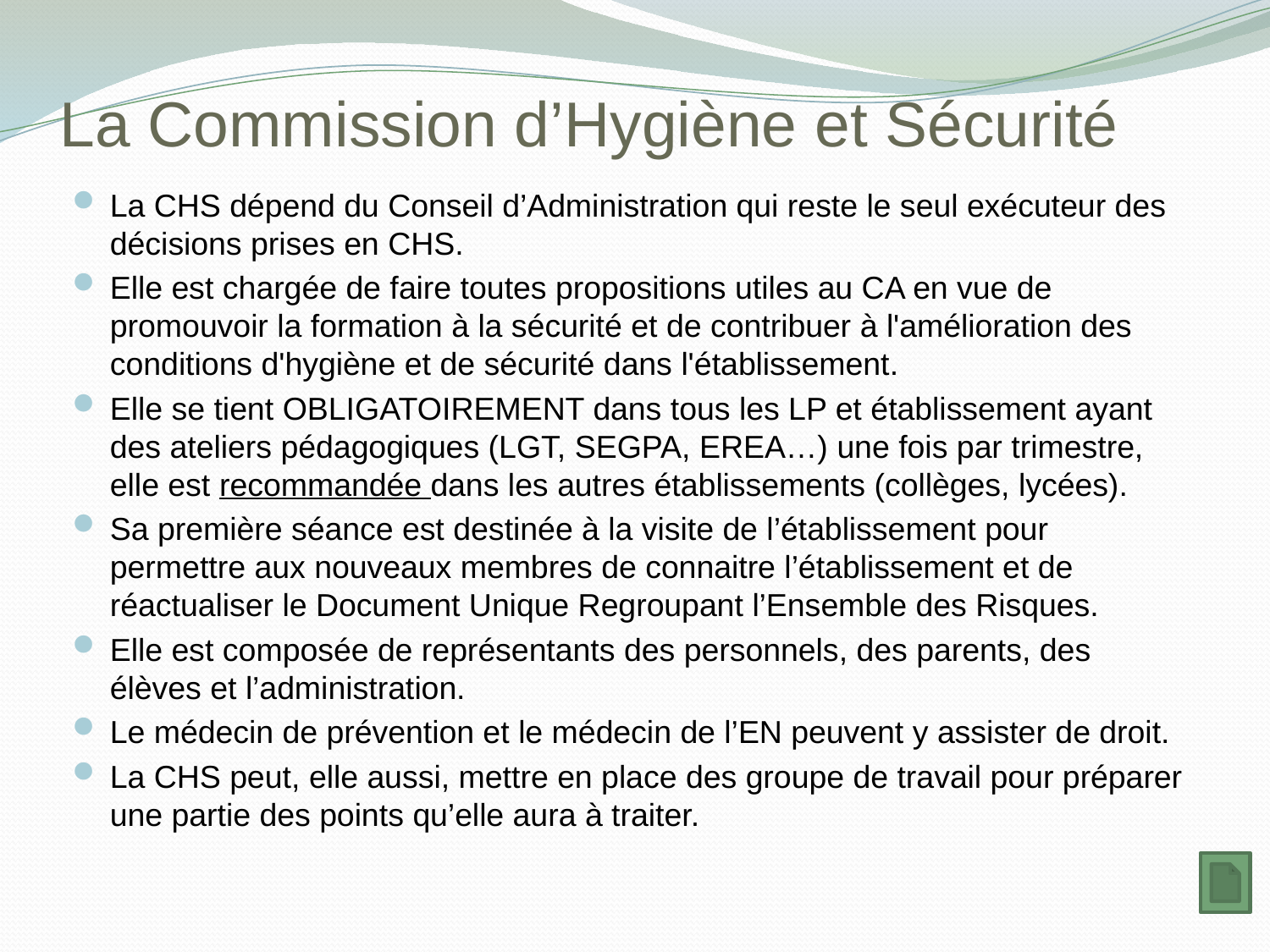

# La Commission d’Hygiène et Sécurité
La CHS dépend du Conseil d’Administration qui reste le seul exécuteur des décisions prises en CHS.
Elle est chargée de faire toutes propositions utiles au CA en vue de promouvoir la formation à la sécurité et de contribuer à l'amélioration des conditions d'hygiène et de sécurité dans l'établissement.
Elle se tient OBLIGATOIREMENT dans tous les LP et établissement ayant des ateliers pédagogiques (LGT, SEGPA, EREA…) une fois par trimestre, elle est recommandée dans les autres établissements (collèges, lycées).
Sa première séance est destinée à la visite de l’établissement pour permettre aux nouveaux membres de connaitre l’établissement et de réactualiser le Document Unique Regroupant l’Ensemble des Risques.
Elle est composée de représentants des personnels, des parents, des élèves et l’administration.
Le médecin de prévention et le médecin de l’EN peuvent y assister de droit.
La CHS peut, elle aussi, mettre en place des groupe de travail pour préparer une partie des points qu’elle aura à traiter.